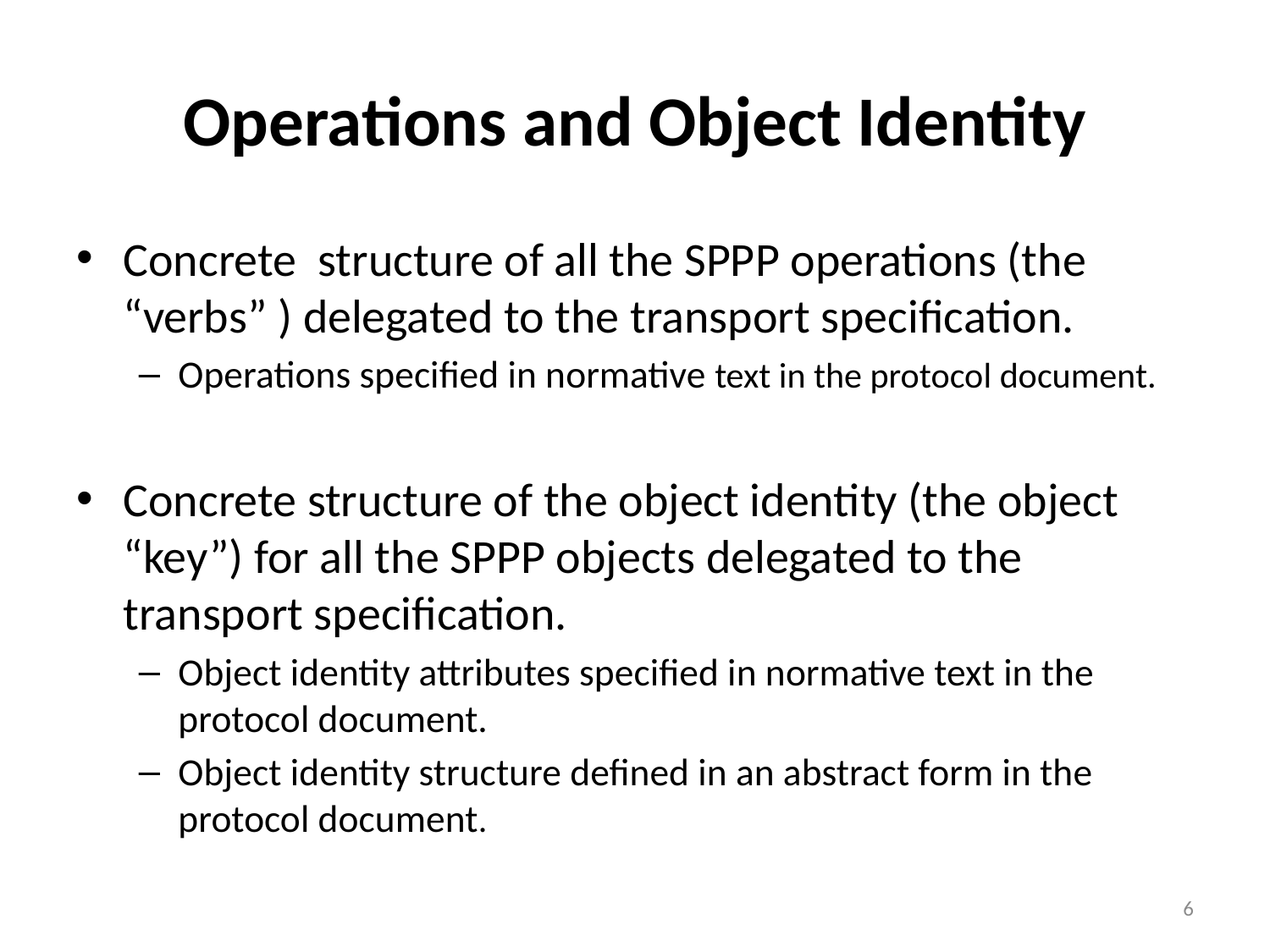

# Operations and Object Identity
Concrete  structure of all the SPPP operations (the “verbs” ) delegated to the transport specification.
Operations specified in normative text in the protocol document.

Concrete structure of the object identity (the object “key”) for all the SPPP objects delegated to the transport specification.
Object identity attributes specified in normative text in the protocol document.
Object identity structure defined in an abstract form in the protocol document.

6